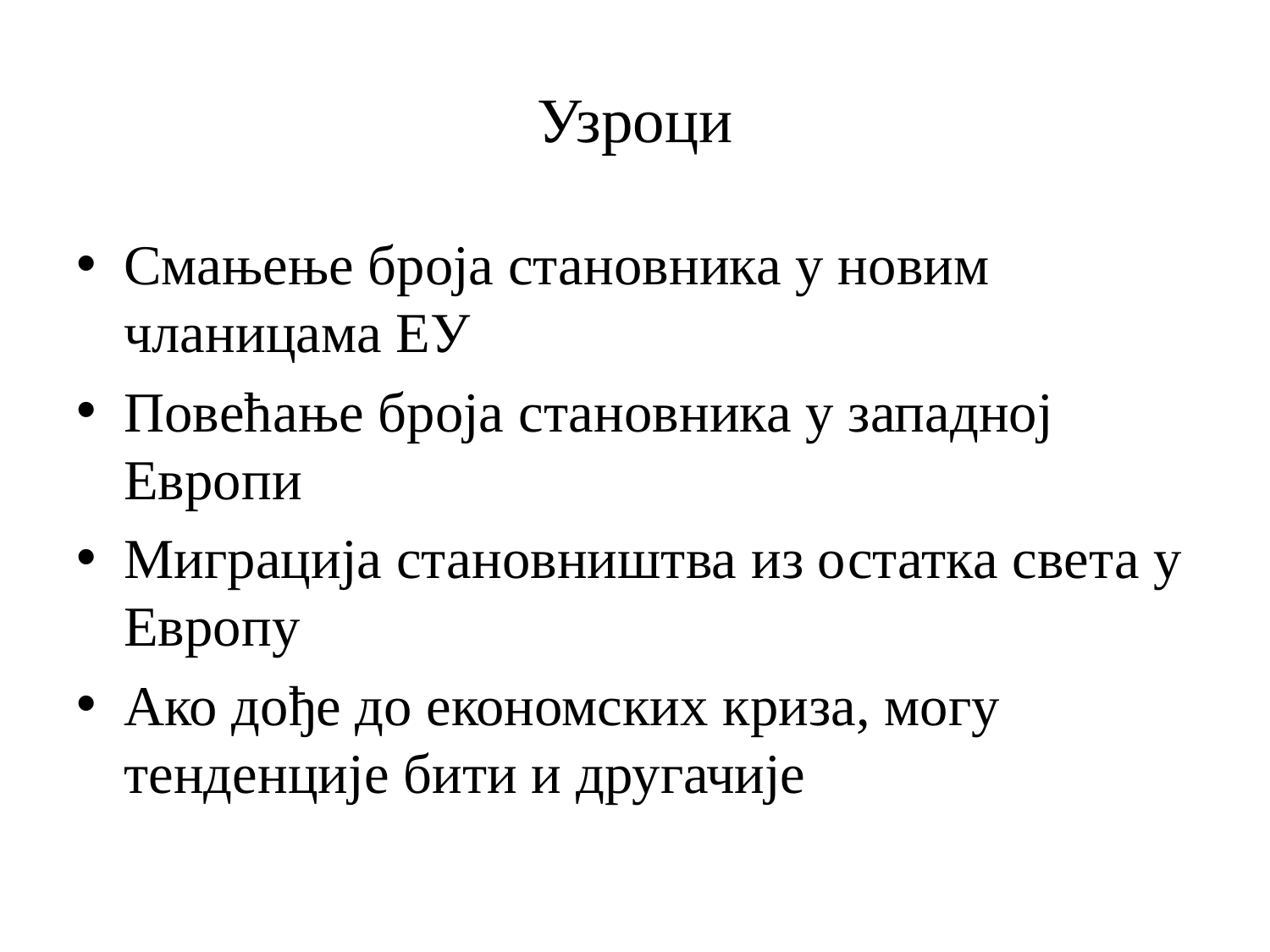

# Узроци
Смањење броја становника у новим чланицама ЕУ
Повећање броја становника у западној Европи
Миграција становништва из остатка света у Европу
Ако дође до економских криза, могу тенденције бити и другачије